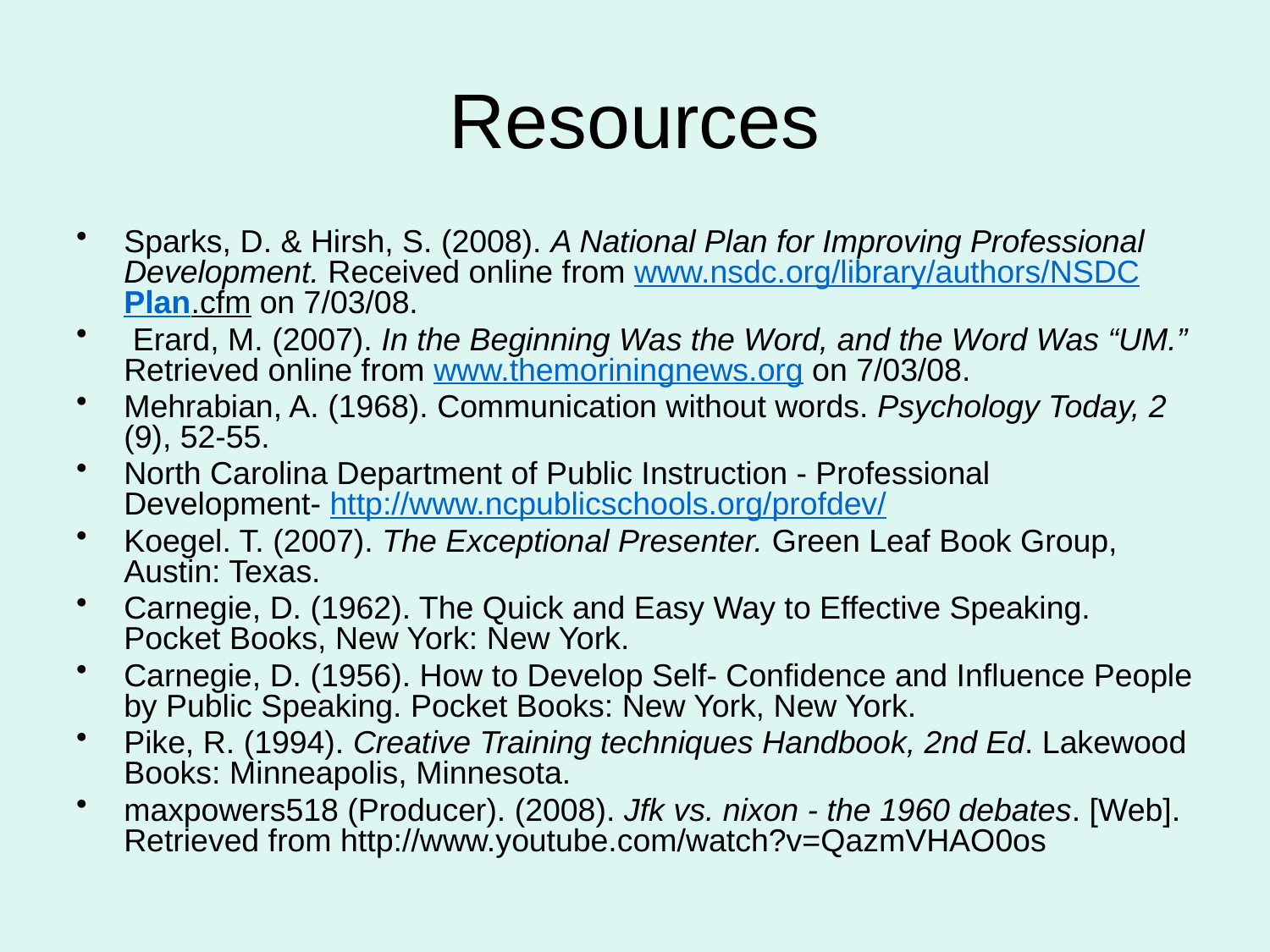

# Resources
Sparks, D. & Hirsh, S. (2008). A National Plan for Improving Professional Development. Received online from www.nsdc.org/library/authors/NSDCPlan.cfm on 7/03/08.
 Erard, M. (2007). In the Beginning Was the Word, and the Word Was “UM.” Retrieved online from www.themoriningnews.org on 7/03/08.
Mehrabian, A. (1968). Communication without words. Psychology Today, 2 (9), 52-55.
North Carolina Department of Public Instruction - Professional Development- http://www.ncpublicschools.org/profdev/
Koegel. T. (2007). The Exceptional Presenter. Green Leaf Book Group, Austin: Texas.
Carnegie, D. (1962). The Quick and Easy Way to Effective Speaking. Pocket Books, New York: New York.
Carnegie, D. (1956). How to Develop Self- Confidence and Influence People by Public Speaking. Pocket Books: New York, New York.
Pike, R. (1994). Creative Training techniques Handbook, 2nd Ed. Lakewood Books: Minneapolis, Minnesota.
maxpowers518 (Producer). (2008). Jfk vs. nixon - the 1960 debates. [Web]. Retrieved from http://www.youtube.com/watch?v=QazmVHAO0os